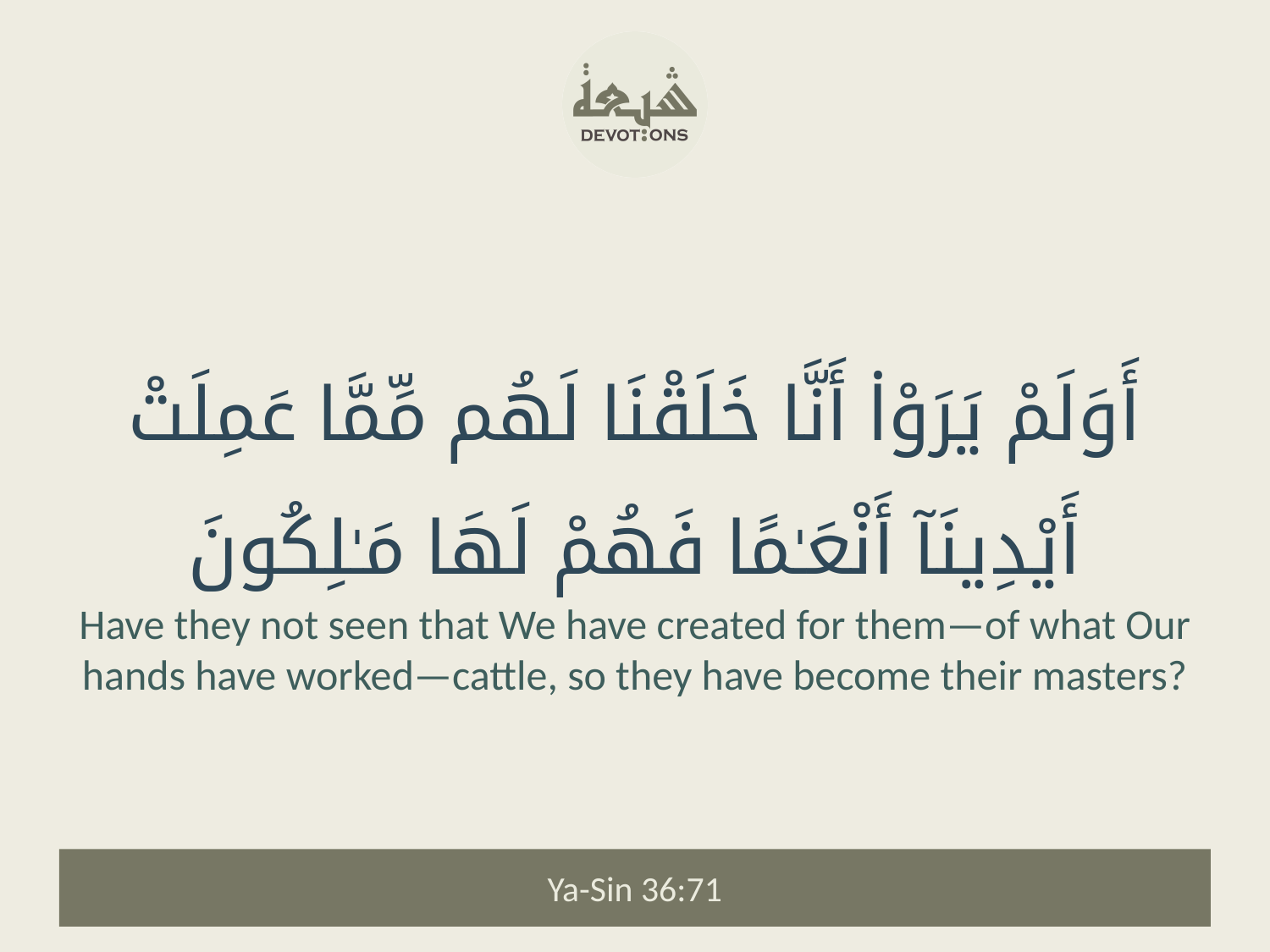

أَوَلَمْ يَرَوْا۟ أَنَّا خَلَقْنَا لَهُم مِّمَّا عَمِلَتْ أَيْدِينَآ أَنْعَـٰمًا فَهُمْ لَهَا مَـٰلِكُونَ
Have they not seen that We have created for them—of what Our hands have worked—cattle, so they have become their masters?
Ya-Sin 36:71